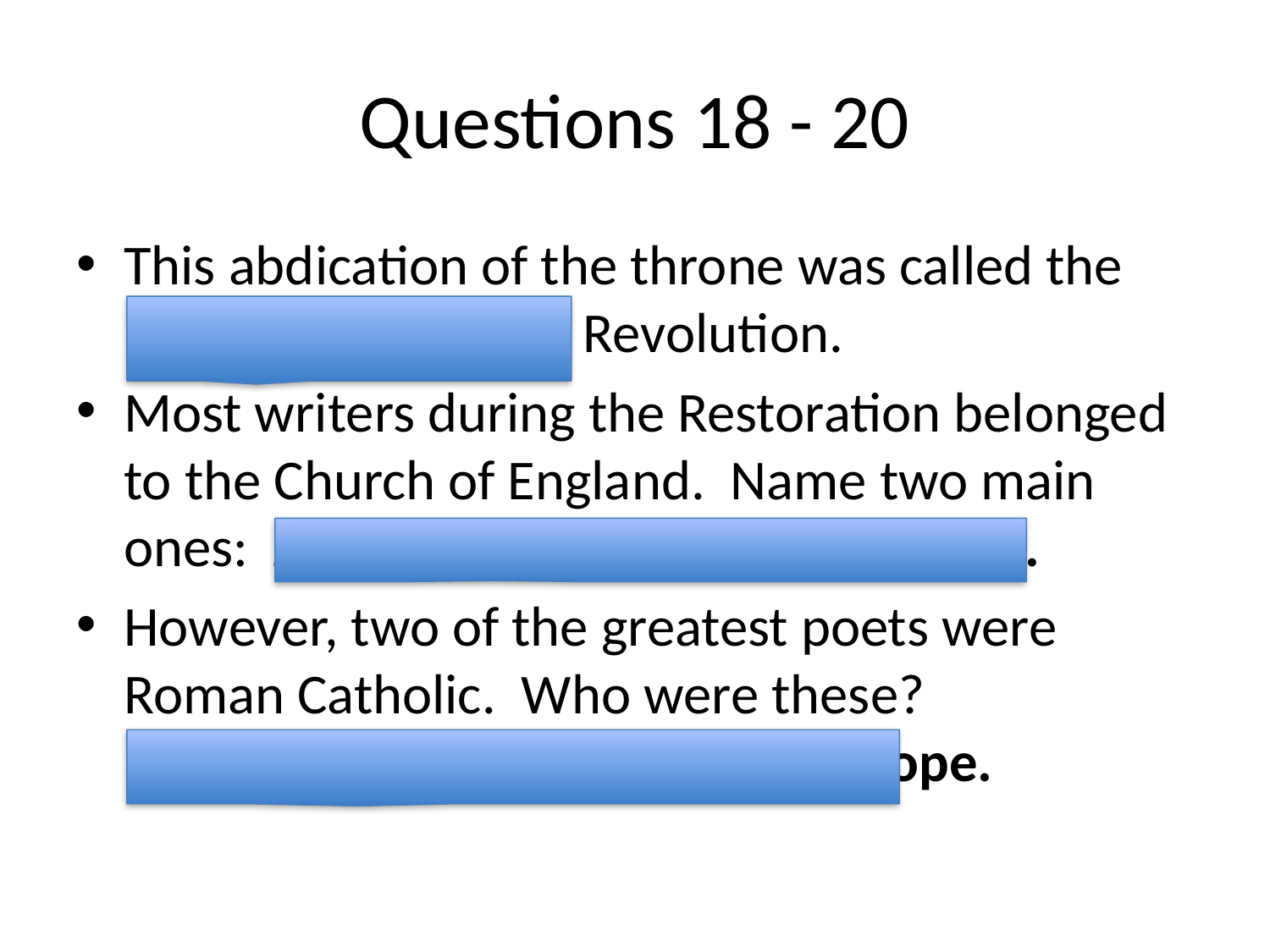

# Questions 18 - 20
This abdication of the throne was called the Bloodless/Glorious Revolution.
Most writers during the Restoration belonged to the Church of England.  Name two main ones:  Jonathan Swift, Samuel Johnson.
However, two of the greatest poets were Roman Catholic.  Who were these?  			John Dryden & Alexander Pope.